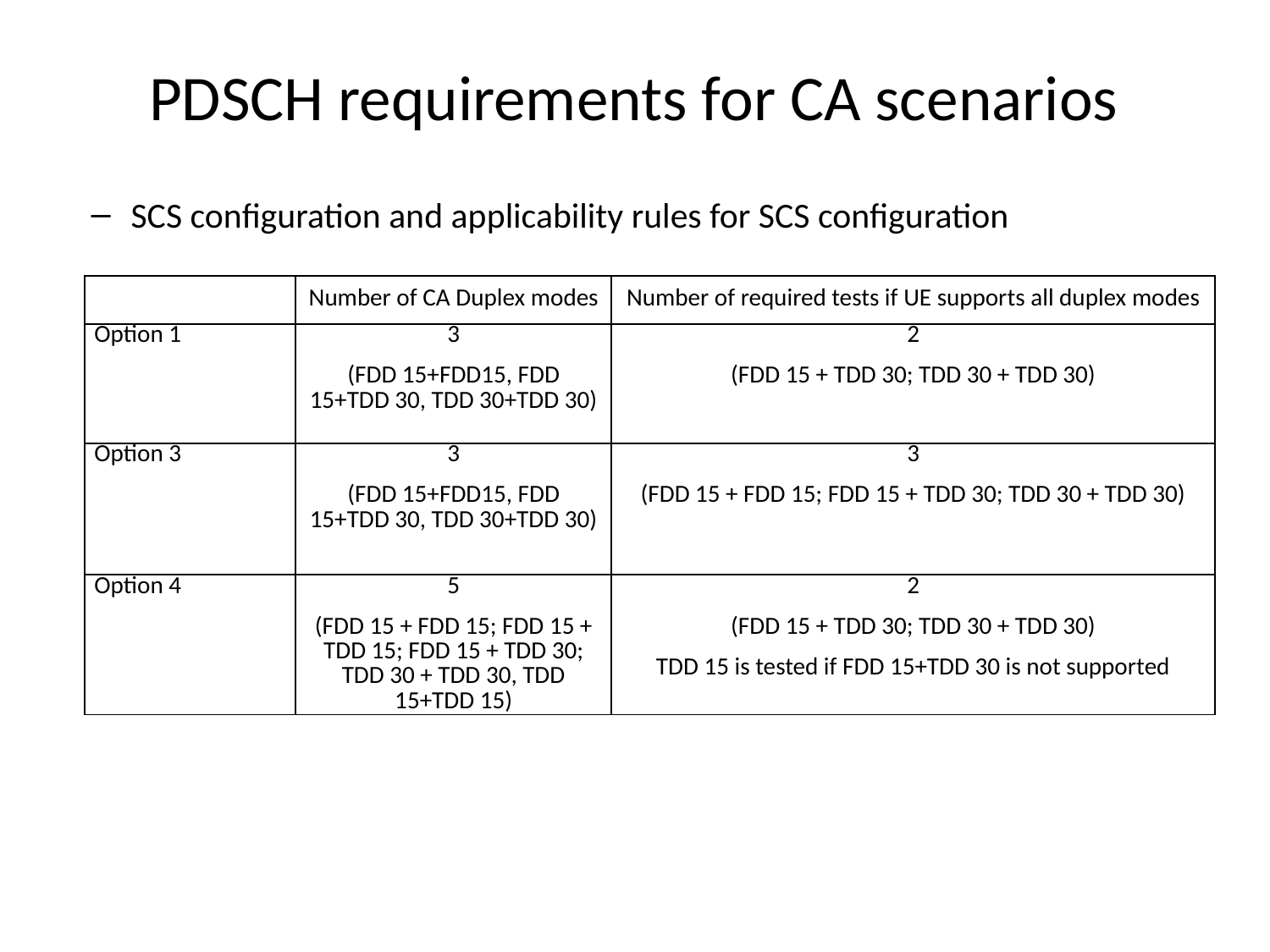

# PDSCH requirements for CA scenarios
SCS configuration and applicability rules for SCS configuration

|  | Number of CA Duplex modes | Number of required tests if UE supports all duplex modes |
| --- | --- | --- |
| Option 1 | 3 (FDD 15+FDD15, FDD 15+TDD 30, TDD 30+TDD 30) | 2 (FDD 15 + TDD 30; TDD 30 + TDD 30) |
| Option 3 | 3 (FDD 15+FDD15, FDD 15+TDD 30, TDD 30+TDD 30) | 3 (FDD 15 + FDD 15; FDD 15 + TDD 30; TDD 30 + TDD 30) |
| Option 4 | 5 (FDD 15 + FDD 15; FDD 15 + TDD 15; FDD 15 + TDD 30; TDD 30 + TDD 30, TDD 15+TDD 15) | 2 (FDD 15 + TDD 30; TDD 30 + TDD 30) TDD 15 is tested if FDD 15+TDD 30 is not supported |